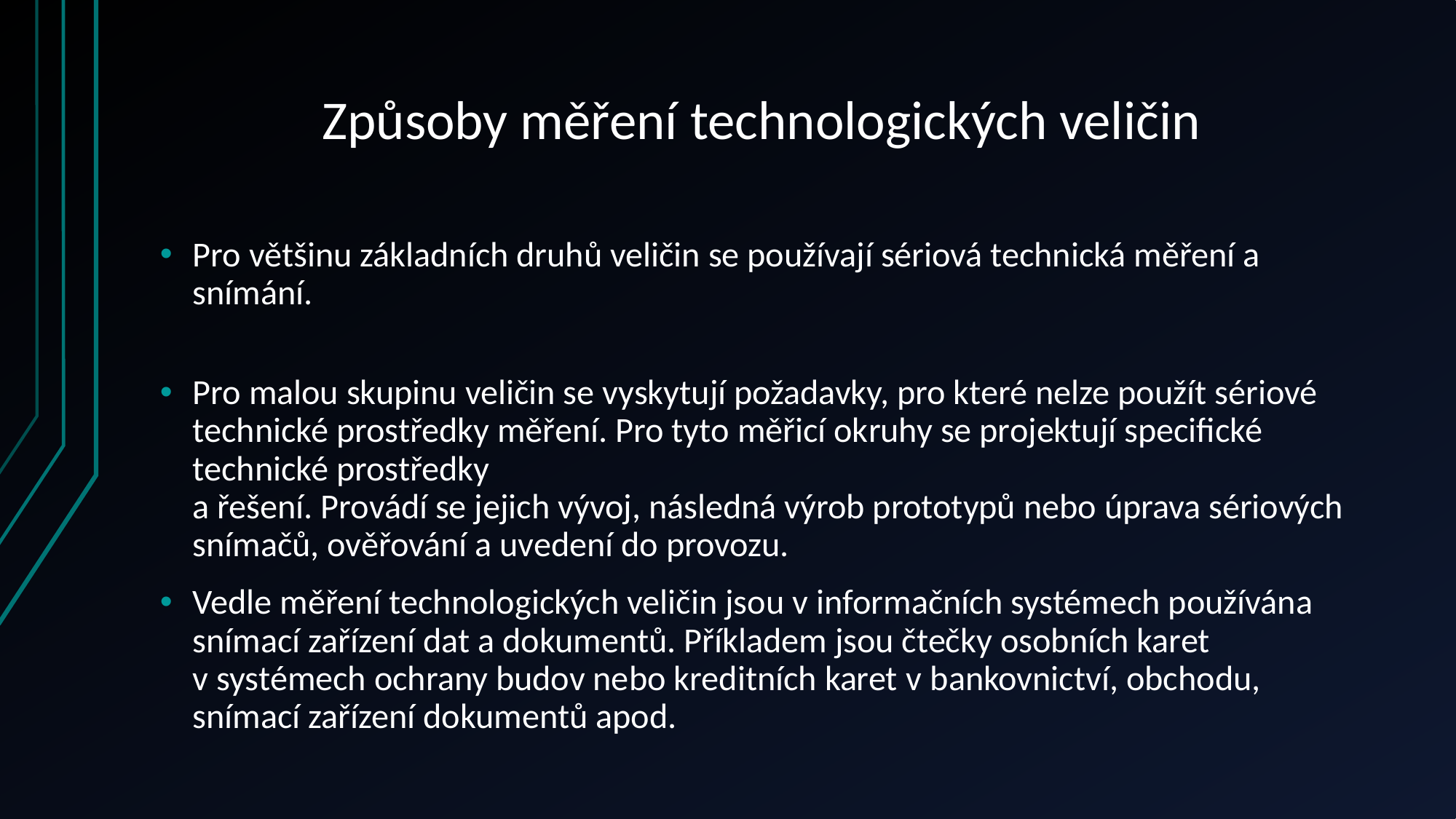

# Způsoby měření technologických veličin
Pro většinu základních druhů veličin se používají sériová technická měření a snímání.
Pro malou skupinu veličin se vyskytují požadavky, pro které nelze použít sériové technické prostředky měření. Pro tyto měřicí okruhy se projektují specifické technické prostředky
a řešení. Provádí se jejich vývoj, následná výrob prototypů nebo úprava sériových snímačů, ověřování a uvedení do provozu.
Vedle měření technologických veličin jsou v informačních systémech používána snímací zařízení dat a dokumentů. Příkladem jsou čtečky osobních karet v systémech ochrany budov nebo kreditních karet v bankovnictví, obchodu, snímací zařízení dokumentů apod.